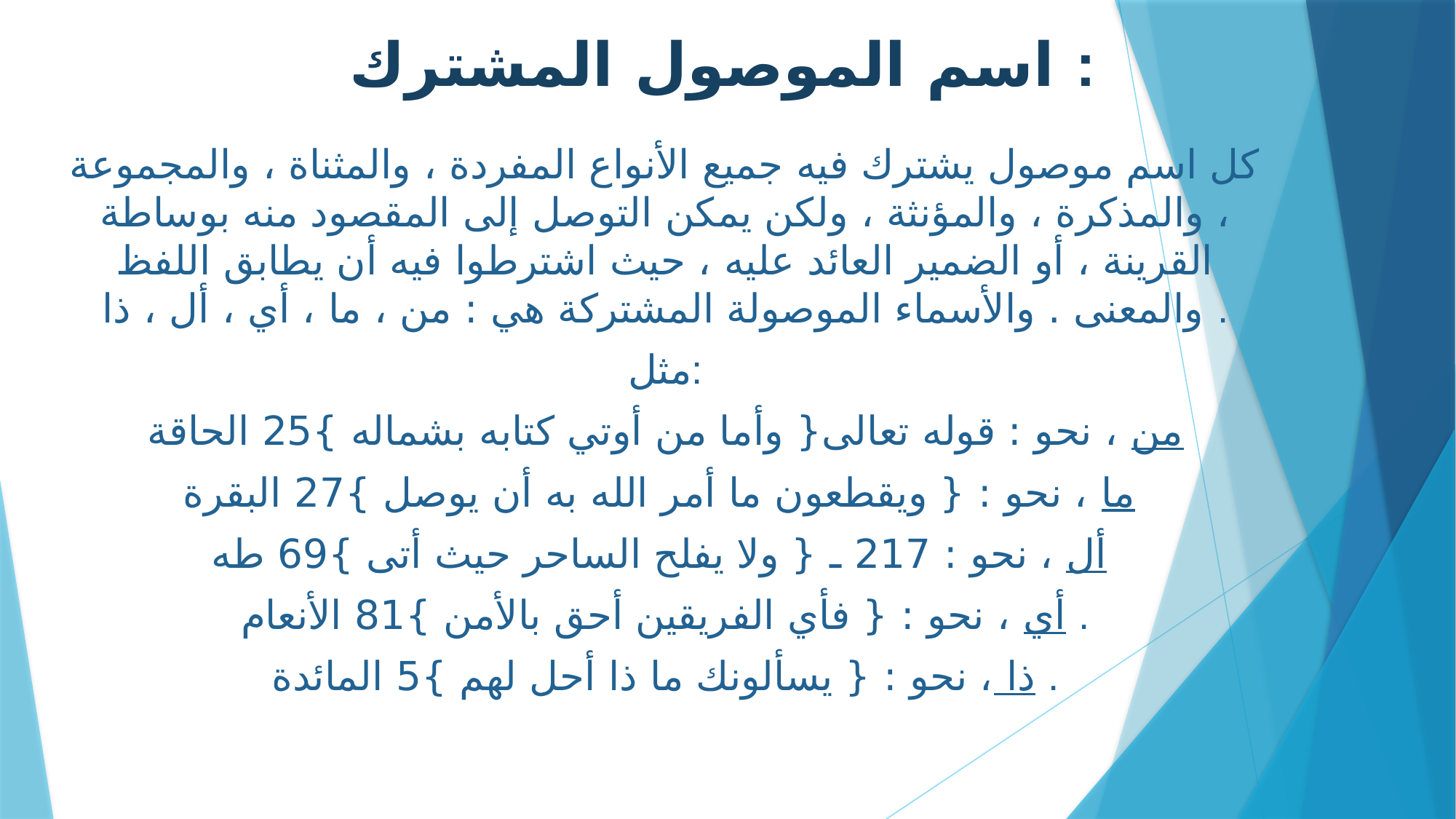

# اسم الموصول المشترك :
كل اسم موصول يشترك فيه جميع الأنواع المفردة ، والمثناة ، والمجموعة ، والمذكرة ، والمؤنثة ، ولكن يمكن التوصل إلى المقصود منه بوساطة القرينة ، أو الضمير العائد عليه ، حيث اشترطوا فيه أن يطابق اللفظ والمعنى . والأسماء الموصولة المشتركة هي : من ، ما ، أي ، أل ، ذا .
مثل:
من ، نحو : قوله تعالى{ وأما من أوتي كتابه بشماله }25 الحاقة
ما ، نحو : { ويقطعون ما أمر الله به أن يوصل }27 البقرة
أل ، نحو : 217 ـ { ولا يفلح الساحر حيث أتى }69 طه
أي ، نحو : { فأي الفريقين أحق بالأمن }81 الأنعام .
ذا ، نحو : { يسألونك ما ذا أحل لهم }5 المائدة .